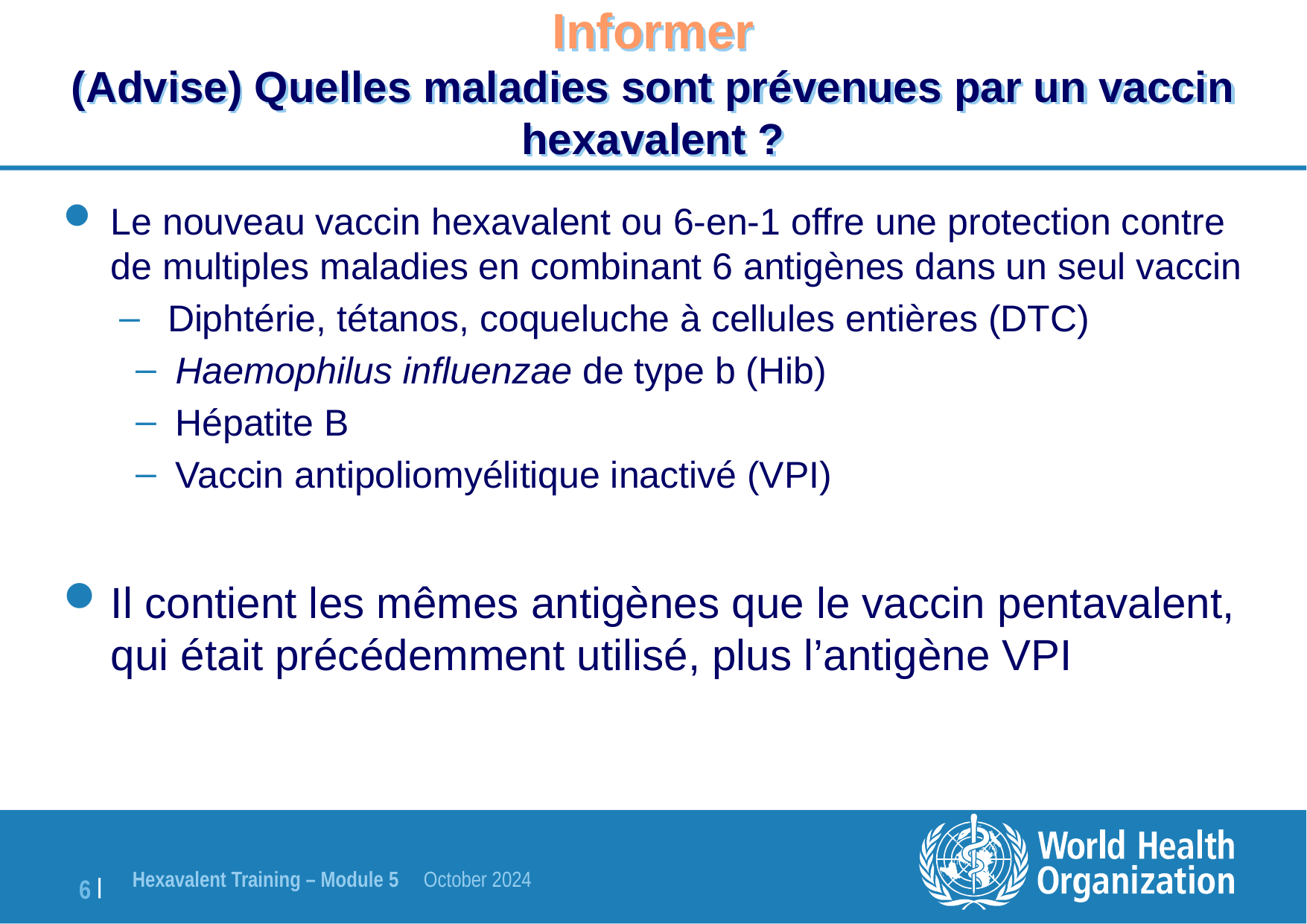

# Informer (Advise) Quelles maladies sont prévenues par un vaccin hexavalent ?
Le nouveau vaccin hexavalent ou 6-en-1 offre une protection contre de multiples maladies en combinant 6 antigènes dans un seul vaccin
Diphtérie, tétanos, coqueluche à cellules entières (DTC)
Haemophilus influenzae de type b (Hib)
Hépatite B
Vaccin antipoliomyélitique inactivé (VPI)
Il contient les mêmes antigènes que le vaccin pentavalent, qui était précédemment utilisé, plus l’antigène VPI